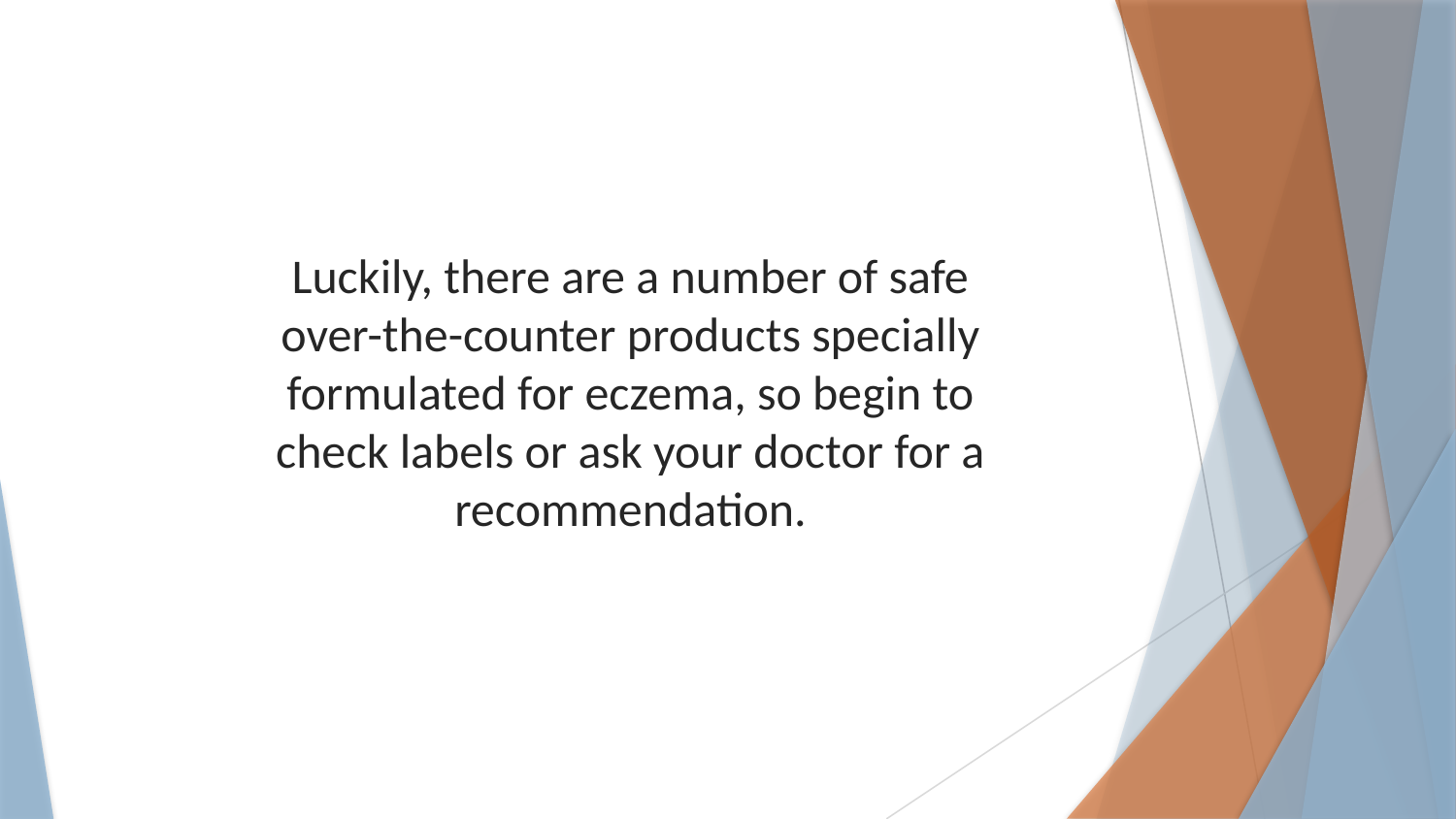

Luckily, there are a number of safe over-the-counter products specially formulated for eczema, so begin to check labels or ask your doctor for a recommendation.